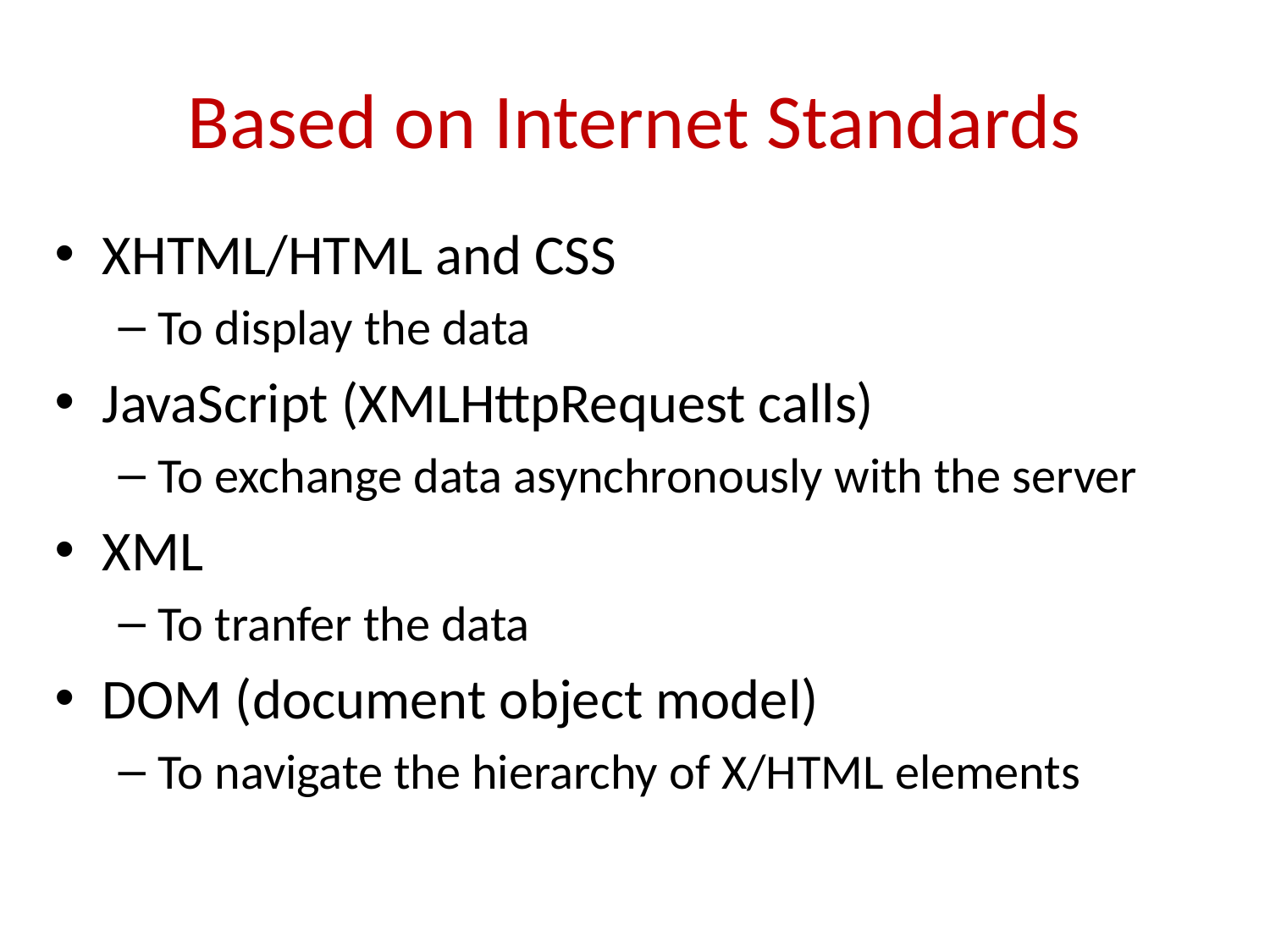

# Based on Internet Standards
XHTML/HTML and CSS
To display the data
JavaScript (XMLHttpRequest calls)
To exchange data asynchronously with the server
XML
To tranfer the data
DOM (document object model)
To navigate the hierarchy of X/HTML elements